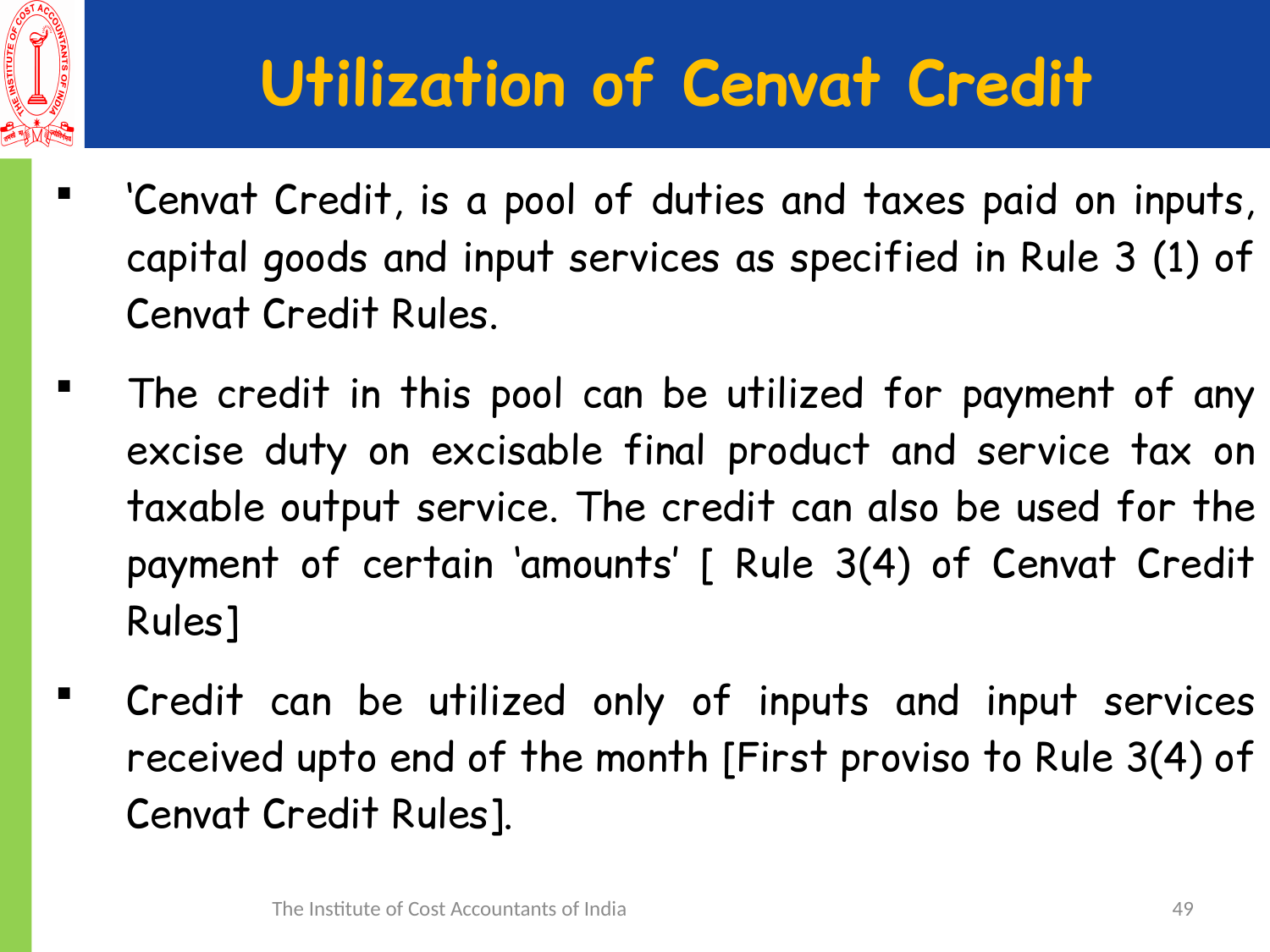

# Utilization of Cenvat Credit
‘Cenvat Credit, is a pool of duties and taxes paid on inputs, capital goods and input services as specified in Rule 3 (1) of Cenvat Credit Rules.
The credit in this pool can be utilized for payment of any excise duty on excisable final product and service tax on taxable output service. The credit can also be used for the payment of certain ‘amounts’ [ Rule 3(4) of Cenvat Credit Rules]
Credit can be utilized only of inputs and input services received upto end of the month [First proviso to Rule 3(4) of Cenvat Credit Rules].

The Institute of Cost Accountants of India
49